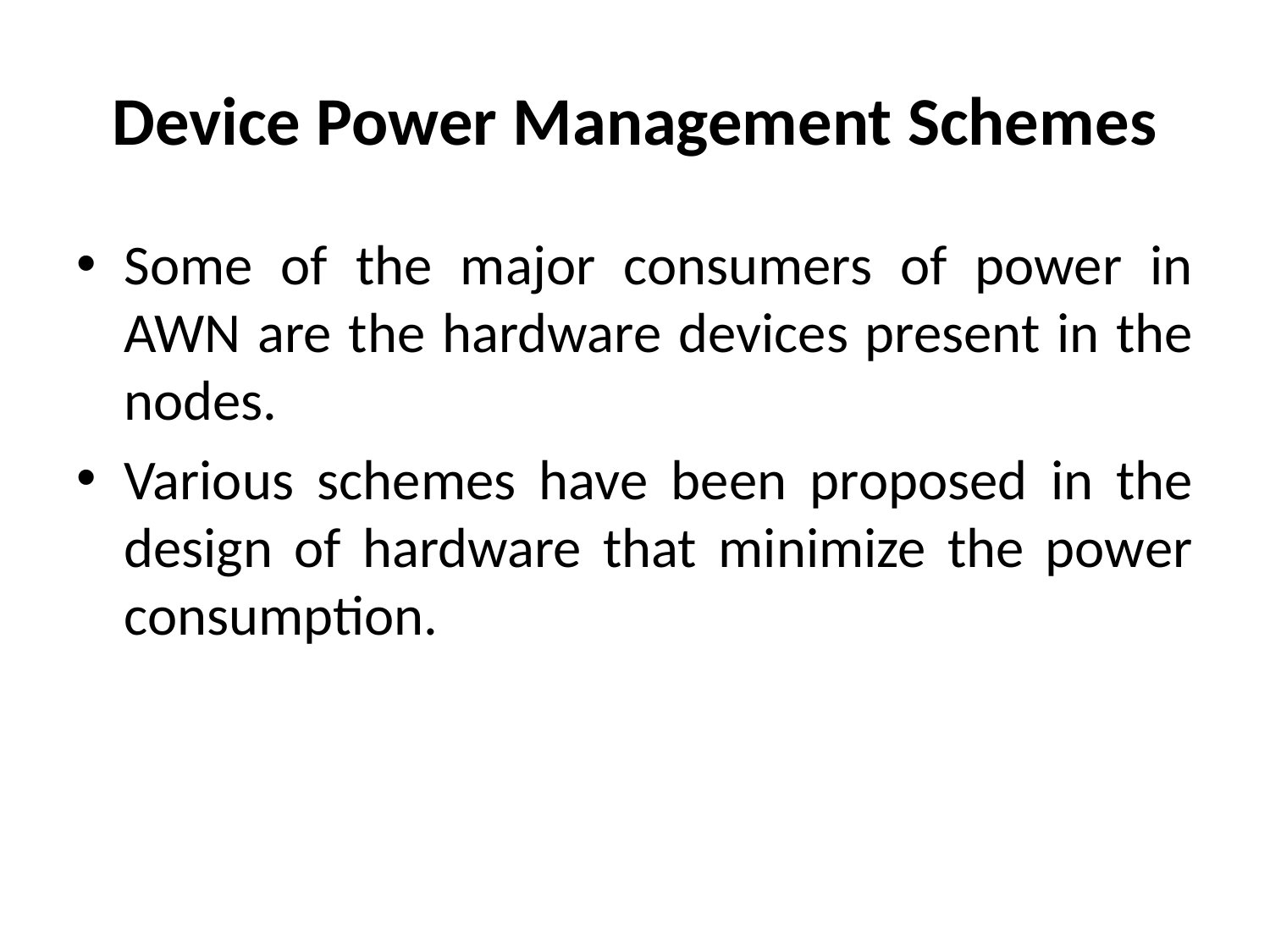

# Device Power Management Schemes
Some of the major consumers of power in AWN are the hardware devices present in the nodes.
Various schemes have been proposed in the design of hardware that minimize the power consumption.